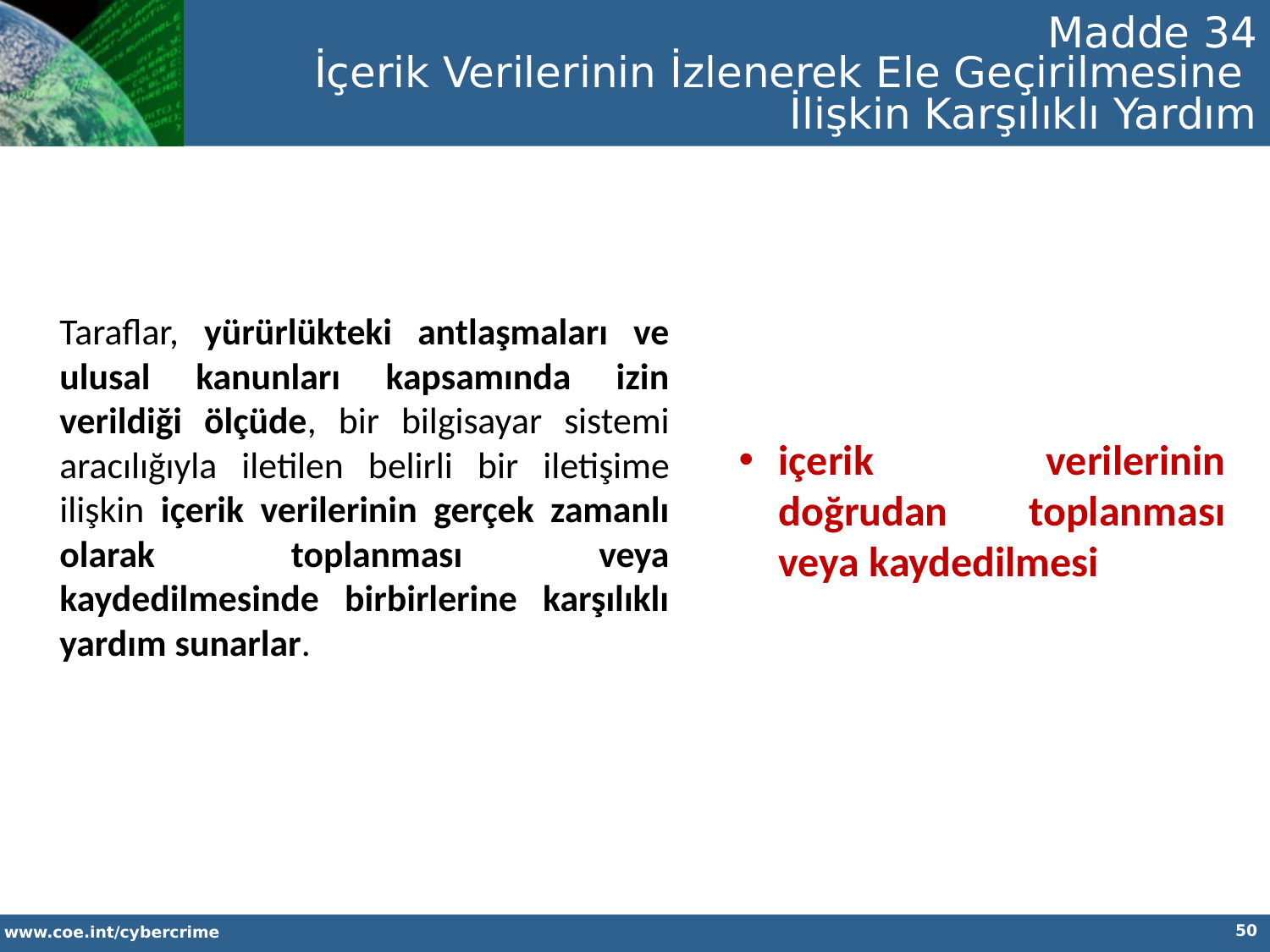

Madde 34
İçerik Verilerinin İzlenerek Ele Geçirilmesine
İlişkin Karşılıklı Yardım
Taraflar, yürürlükteki antlaşmaları ve ulusal kanunları kapsamında izin verildiği ölçüde, bir bilgisayar sistemi aracılığıyla iletilen belirli bir iletişime ilişkin içerik verilerinin gerçek zamanlı olarak toplanması veya kaydedilmesinde birbirlerine karşılıklı yardım sunarlar.
içerik verilerinin doğrudan toplanması veya kaydedilmesi
50